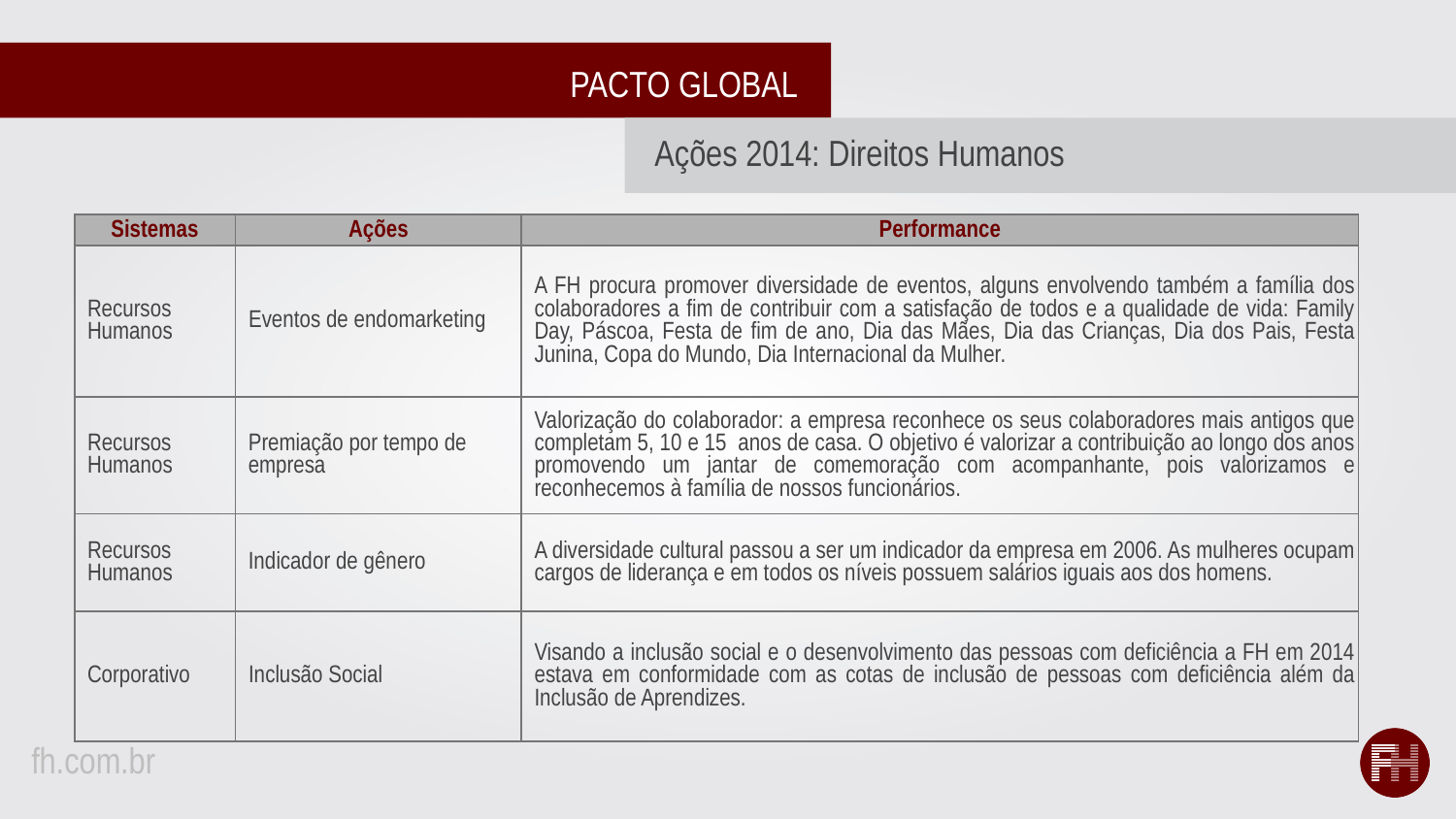

PACTO GLOBAL
Ações 2014: Direitos Humanos
| Sistemas | Ações | Performance |
| --- | --- | --- |
| Recursos Humanos | Eventos de endomarketing | A FH procura promover diversidade de eventos, alguns envolvendo também a família dos colaboradores a fim de contribuir com a satisfação de todos e a qualidade de vida: Family Day, Páscoa, Festa de fim de ano, Dia das Mães, Dia das Crianças, Dia dos Pais, Festa Junina, Copa do Mundo, Dia Internacional da Mulher. |
| Recursos Humanos | Premiação por tempo de empresa | Valorização do colaborador: a empresa reconhece os seus colaboradores mais antigos que completam 5, 10 e 15 anos de casa. O objetivo é valorizar a contribuição ao longo dos anos promovendo um jantar de comemoração com acompanhante, pois valorizamos e reconhecemos à família de nossos funcionários. |
| Recursos Humanos | Indicador de gênero | A diversidade cultural passou a ser um indicador da empresa em 2006. As mulheres ocupam cargos de liderança e em todos os níveis possuem salários iguais aos dos homens. |
| Corporativo | Inclusão Social | Visando a inclusão social e o desenvolvimento das pessoas com deficiência a FH em 2014 estava em conformidade com as cotas de inclusão de pessoas com deficiência além da Inclusão de Aprendizes. |